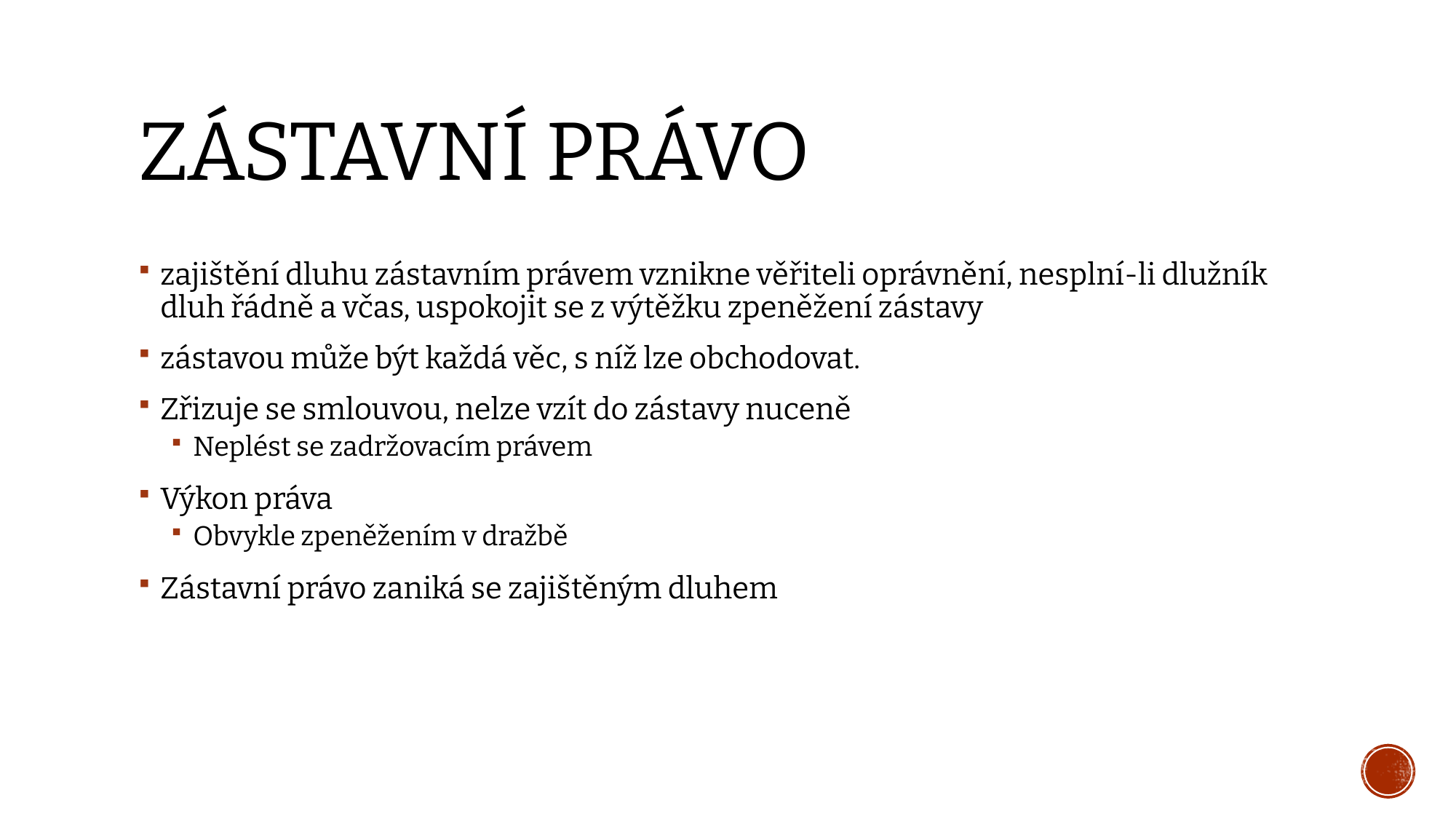

# Zástavní právo
zajištění dluhu zástavním právem vznikne věřiteli oprávnění, nesplní-li dlužník dluh řádně a včas, uspokojit se z výtěžku zpeněžení zástavy
zástavou může být každá věc, s níž lze obchodovat.
Zřizuje se smlouvou, nelze vzít do zástavy nuceně
Neplést se zadržovacím právem
Výkon práva
Obvykle zpeněžením v dražbě
Zástavní právo zaniká se zajištěným dluhem